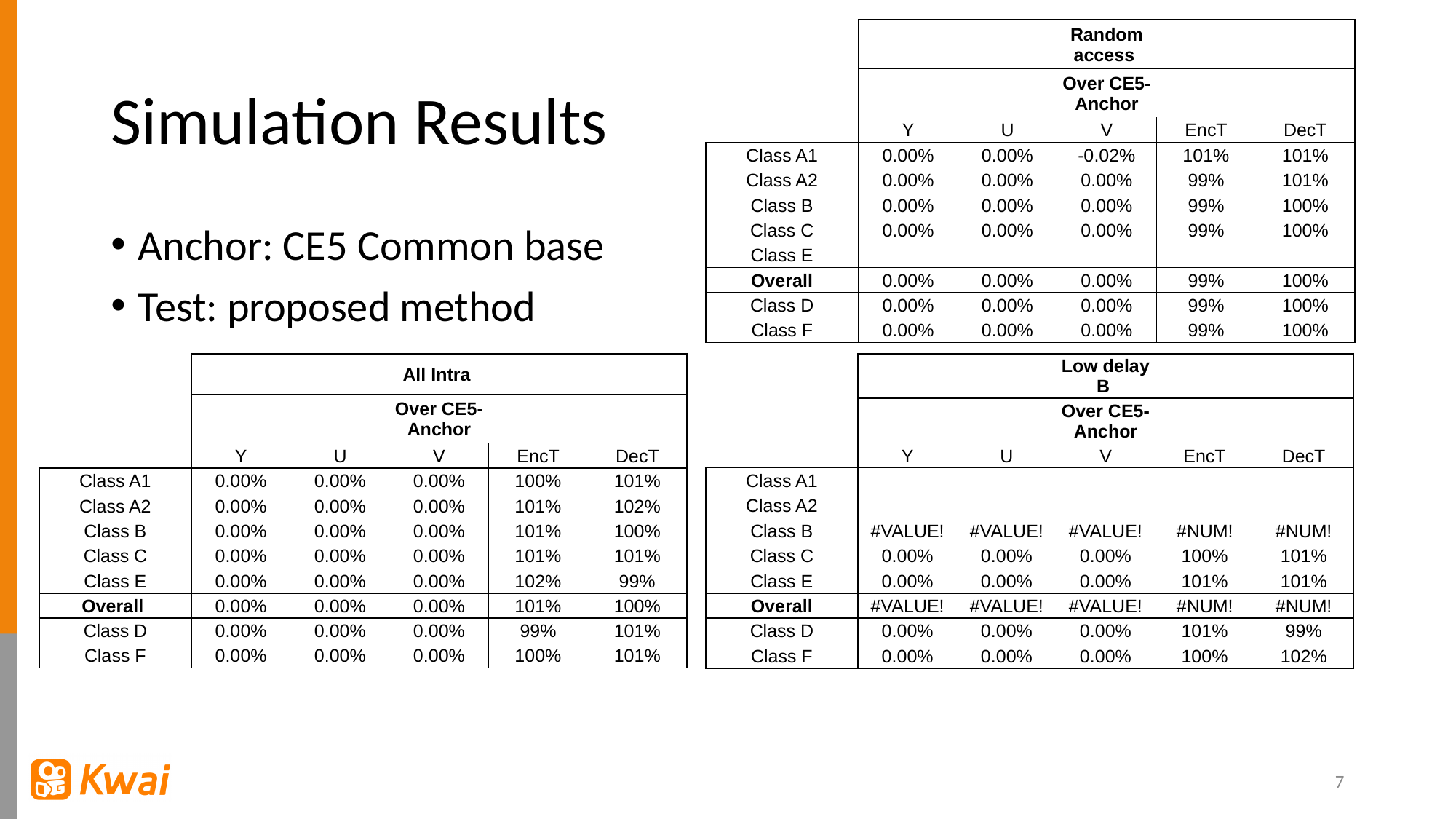

|  |  |  | Random access |  |  |
| --- | --- | --- | --- | --- | --- |
|  |  |  | Over CE5-Anchor |  |  |
|  | Y | U | V | EncT | DecT |
| Class A1 | 0.00% | 0.00% | -0.02% | 101% | 101% |
| Class A2 | 0.00% | 0.00% | 0.00% | 99% | 101% |
| Class B | 0.00% | 0.00% | 0.00% | 99% | 100% |
| Class C | 0.00% | 0.00% | 0.00% | 99% | 100% |
| Class E |  |  |  |  |  |
| Overall | 0.00% | 0.00% | 0.00% | 99% | 100% |
| Class D | 0.00% | 0.00% | 0.00% | 99% | 100% |
| Class F | 0.00% | 0.00% | 0.00% | 99% | 100% |
# Simulation Results
Anchor: CE5 Common base
Test: proposed method
|  |  |  | Low delay B |  |  |
| --- | --- | --- | --- | --- | --- |
|  |  |  | Over CE5-Anchor |  |  |
|  | Y | U | V | EncT | DecT |
| Class A1 |  |  |  |  |  |
| Class A2 |  |  |  |  |  |
| Class B | #VALUE! | #VALUE! | #VALUE! | #NUM! | #NUM! |
| Class C | 0.00% | 0.00% | 0.00% | 100% | 101% |
| Class E | 0.00% | 0.00% | 0.00% | 101% | 101% |
| Overall | #VALUE! | #VALUE! | #VALUE! | #NUM! | #NUM! |
| Class D | 0.00% | 0.00% | 0.00% | 101% | 99% |
| Class F | 0.00% | 0.00% | 0.00% | 100% | 102% |
|  |  |  | All Intra |  |  |
| --- | --- | --- | --- | --- | --- |
|  |  |  | Over CE5-Anchor |  |  |
|  | Y | U | V | EncT | DecT |
| Class A1 | 0.00% | 0.00% | 0.00% | 100% | 101% |
| Class A2 | 0.00% | 0.00% | 0.00% | 101% | 102% |
| Class B | 0.00% | 0.00% | 0.00% | 101% | 100% |
| Class C | 0.00% | 0.00% | 0.00% | 101% | 101% |
| Class E | 0.00% | 0.00% | 0.00% | 102% | 99% |
| Overall | 0.00% | 0.00% | 0.00% | 101% | 100% |
| Class D | 0.00% | 0.00% | 0.00% | 99% | 101% |
| Class F | 0.00% | 0.00% | 0.00% | 100% | 101% |
7